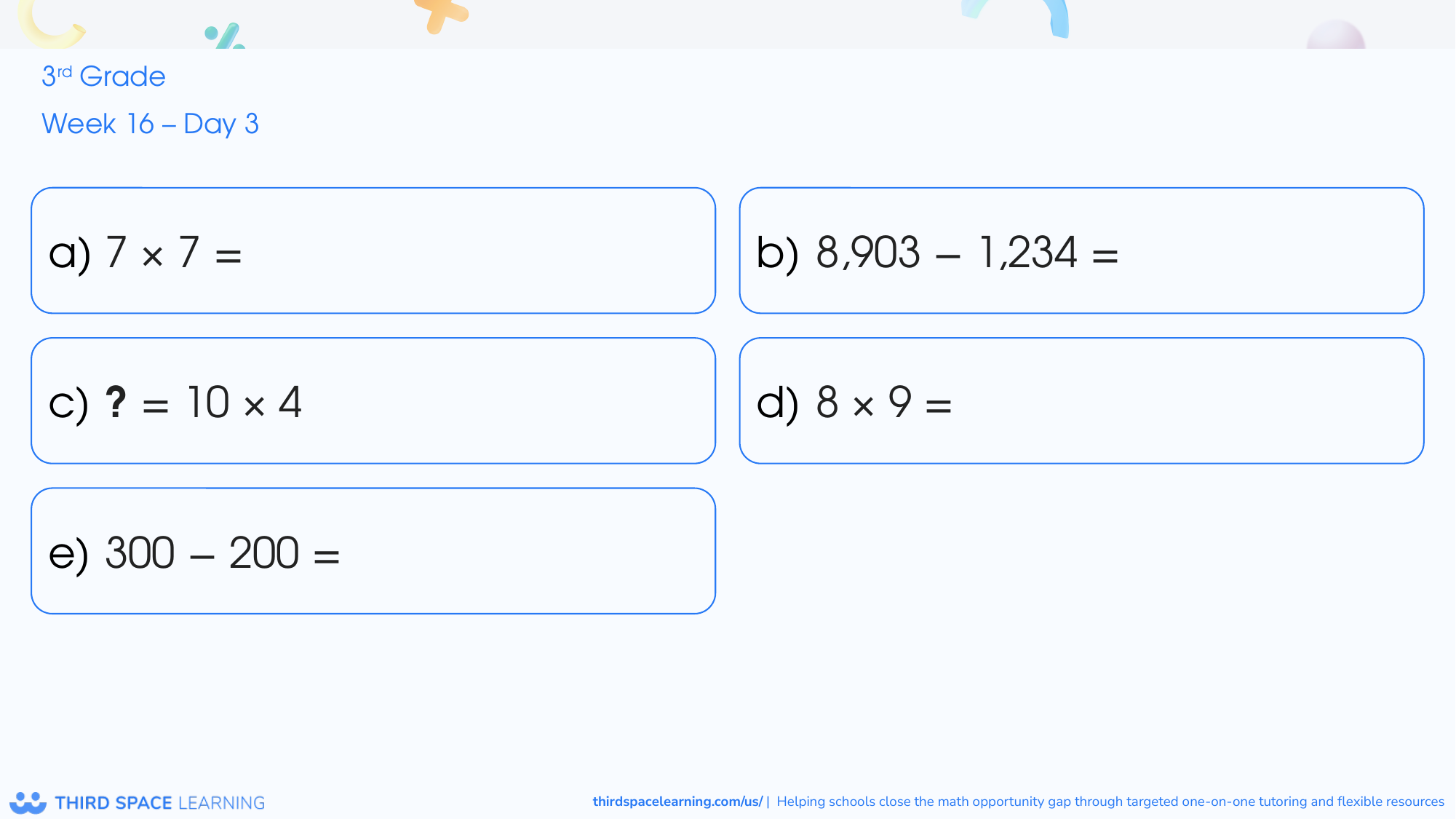

3rd Grade
Week 16 – Day 3
7 × 7 =
8,903 − 1,234 =
? = 10 × 4
8 × 9 =
300 − 200 =